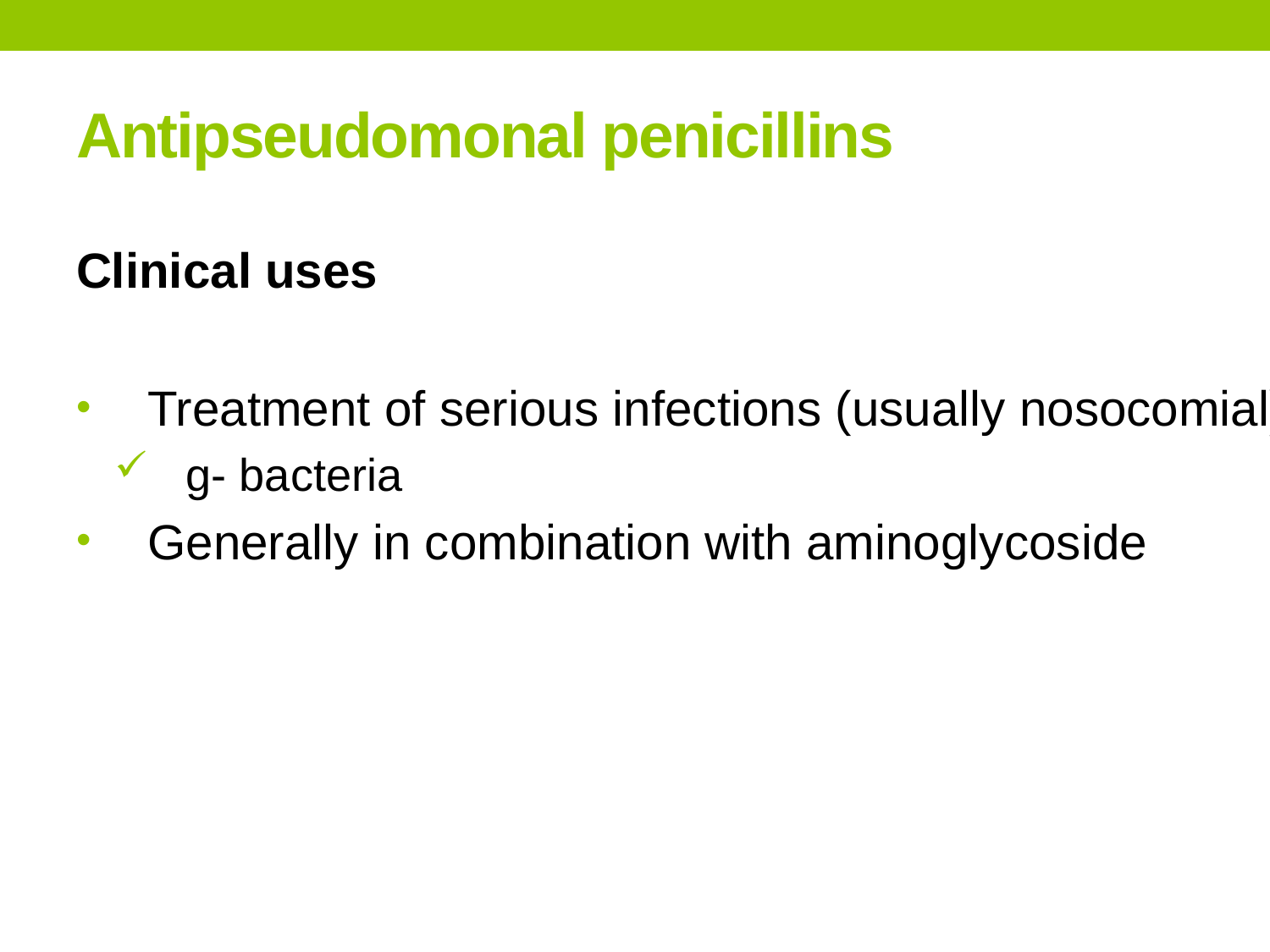

# Antipseudomonal penicillins
Clinical uses

Treatment of serious infections (usually nosocomial)
g- bacteria
Generally in combination with aminoglycoside